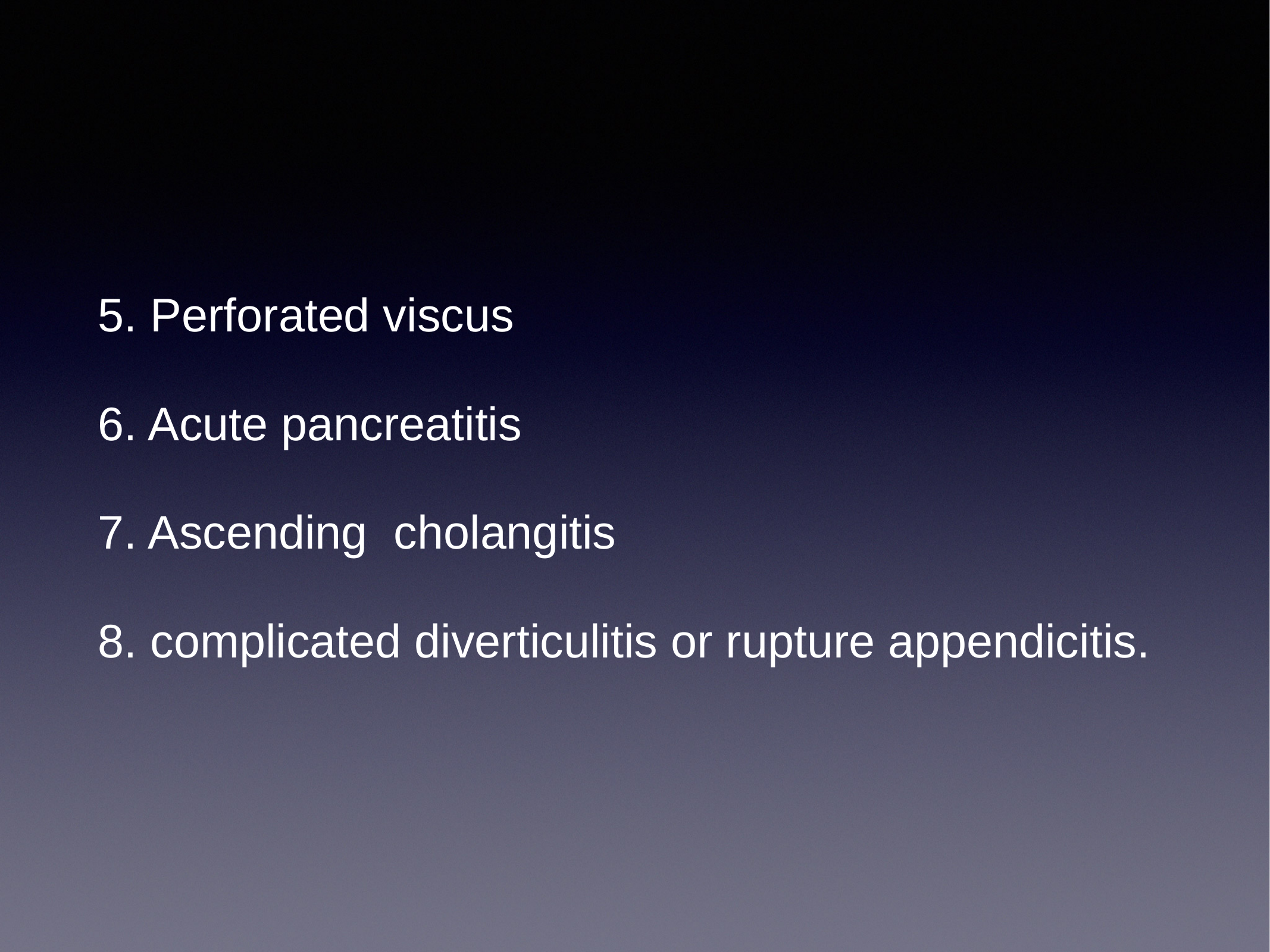

5. Perforated viscus
6. Acute pancreatitis
7. Ascending  cholangitis
8. complicated diverticulitis or rupture appendicitis.